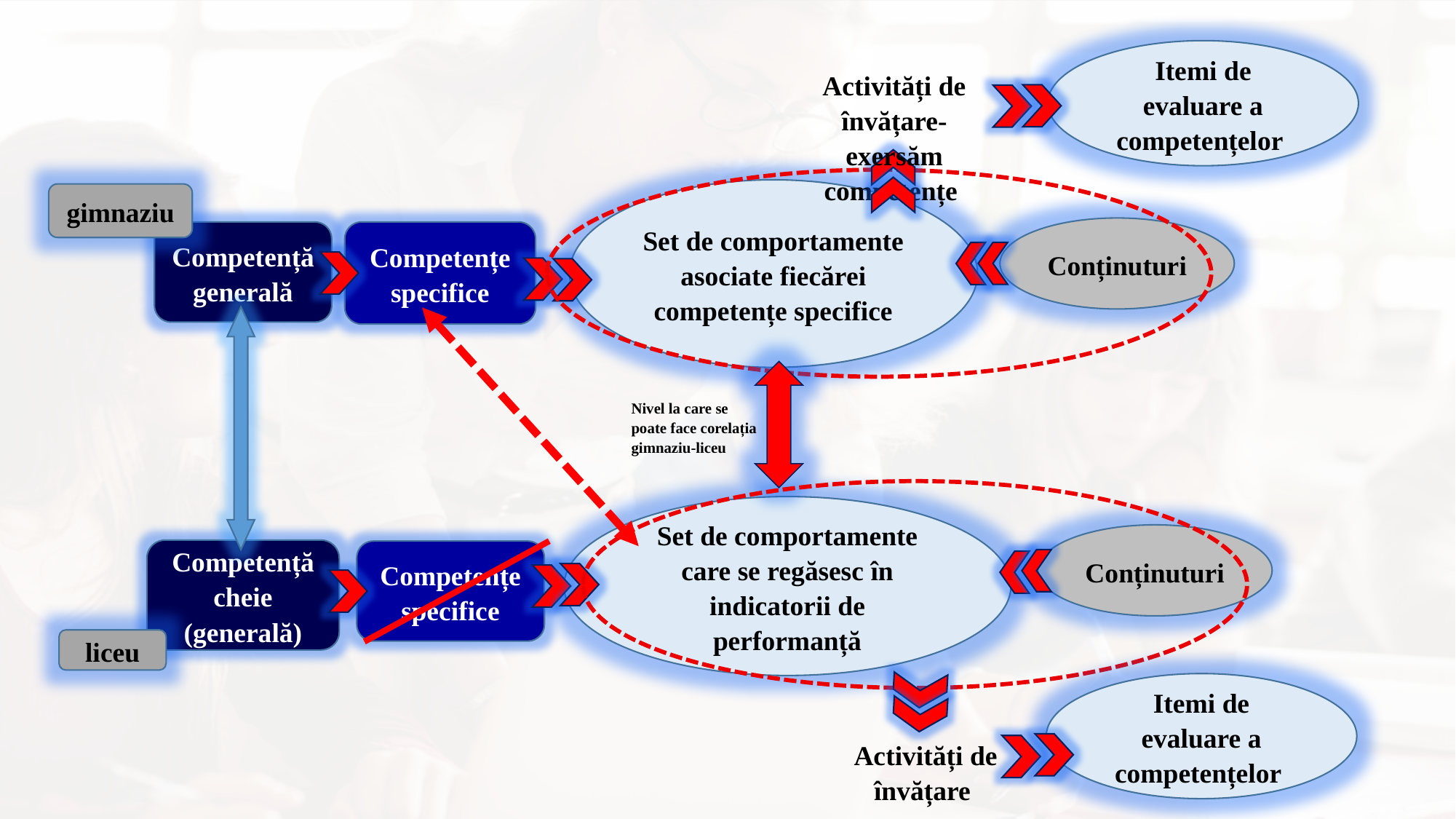

Itemi de evaluare a competențelor
Activități de învățare-exersăm competențe

Set de comportamente asociate fiecărei competențe specifice
gimnaziu
Conținuturi
Competențe specifice
Competență generală

Nivel la care se poate face corelația gimnaziu-liceu

Set de comportamente care se regăsesc în indicatorii de performanță
Conținuturi
Competență cheie
(generală)
Competențe specifice

liceu

Itemi de evaluare a competențelor

Activități de învățare